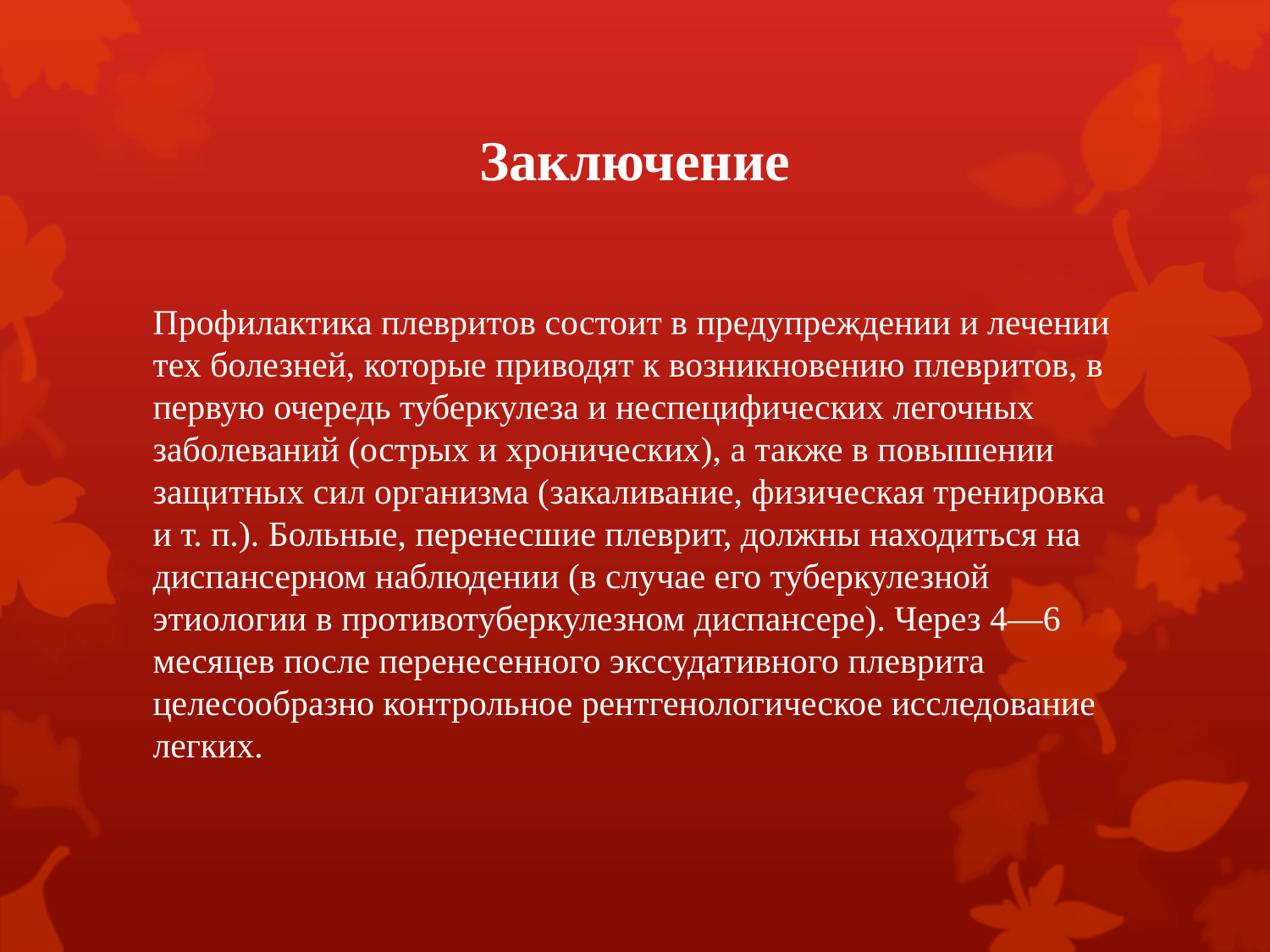

# Заключение
Профилактика плевритов состоит в предупреждении и лечении тех болезней, которые приводят к возникновению плевритов, в первую очередь туберкулеза и неспецифических легочных заболеваний (острых и хронических), а также в повышении защитных сил организма (закаливание, физическая тренировка и т. п.). Больные, перенесшие плеврит, должны находиться на диспансерном наблюдении (в случае его туберкулезной этиологии в противотуберкулезном диспансере). Через 4—6 месяцев после перенесенного экссудативного плеврита целесообразно контрольное рентгенологическое исследование легких.